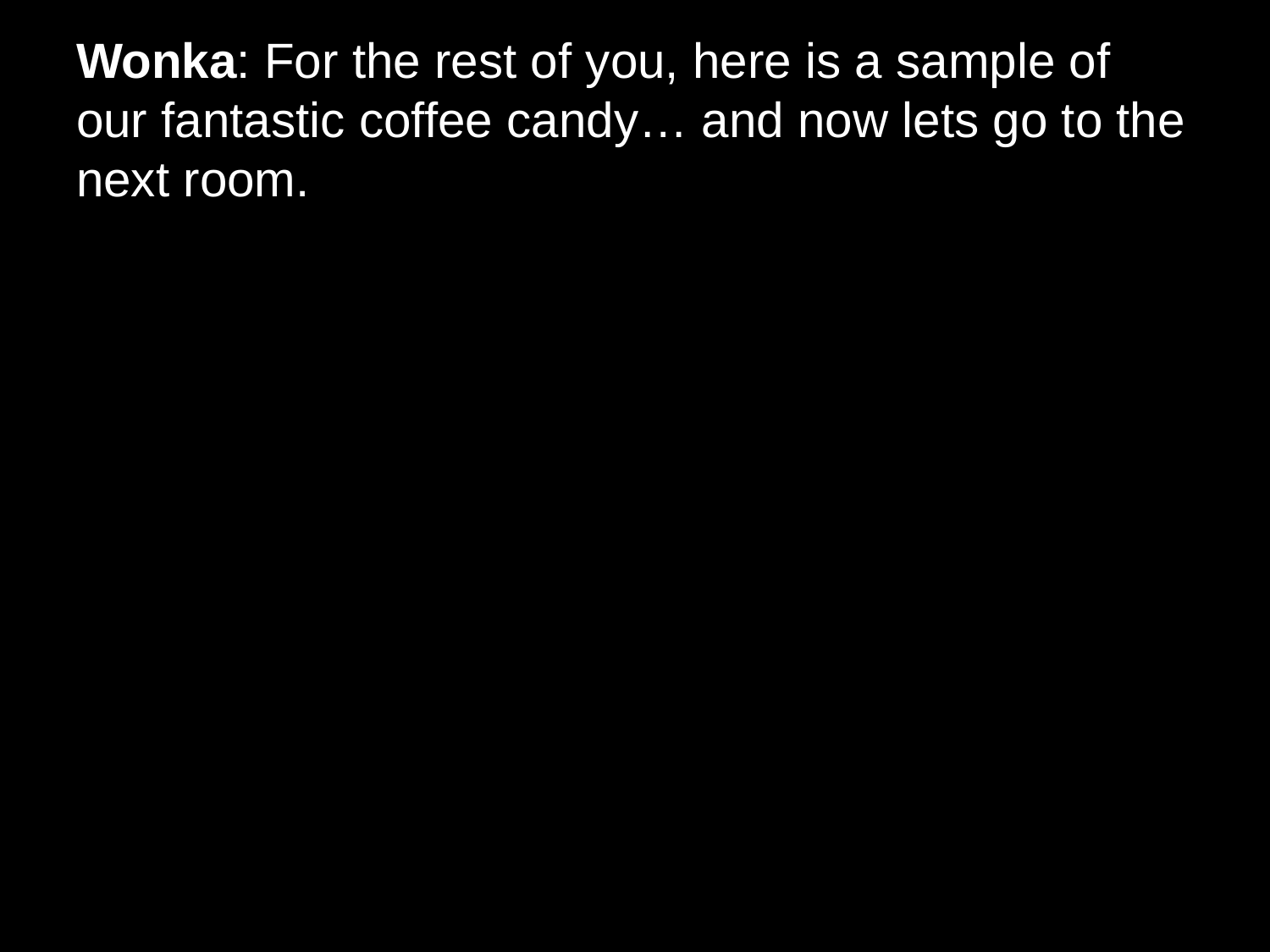

# Wonka: For the rest of you, here is a sample of our fantastic coffee candy… and now lets go to the next room.